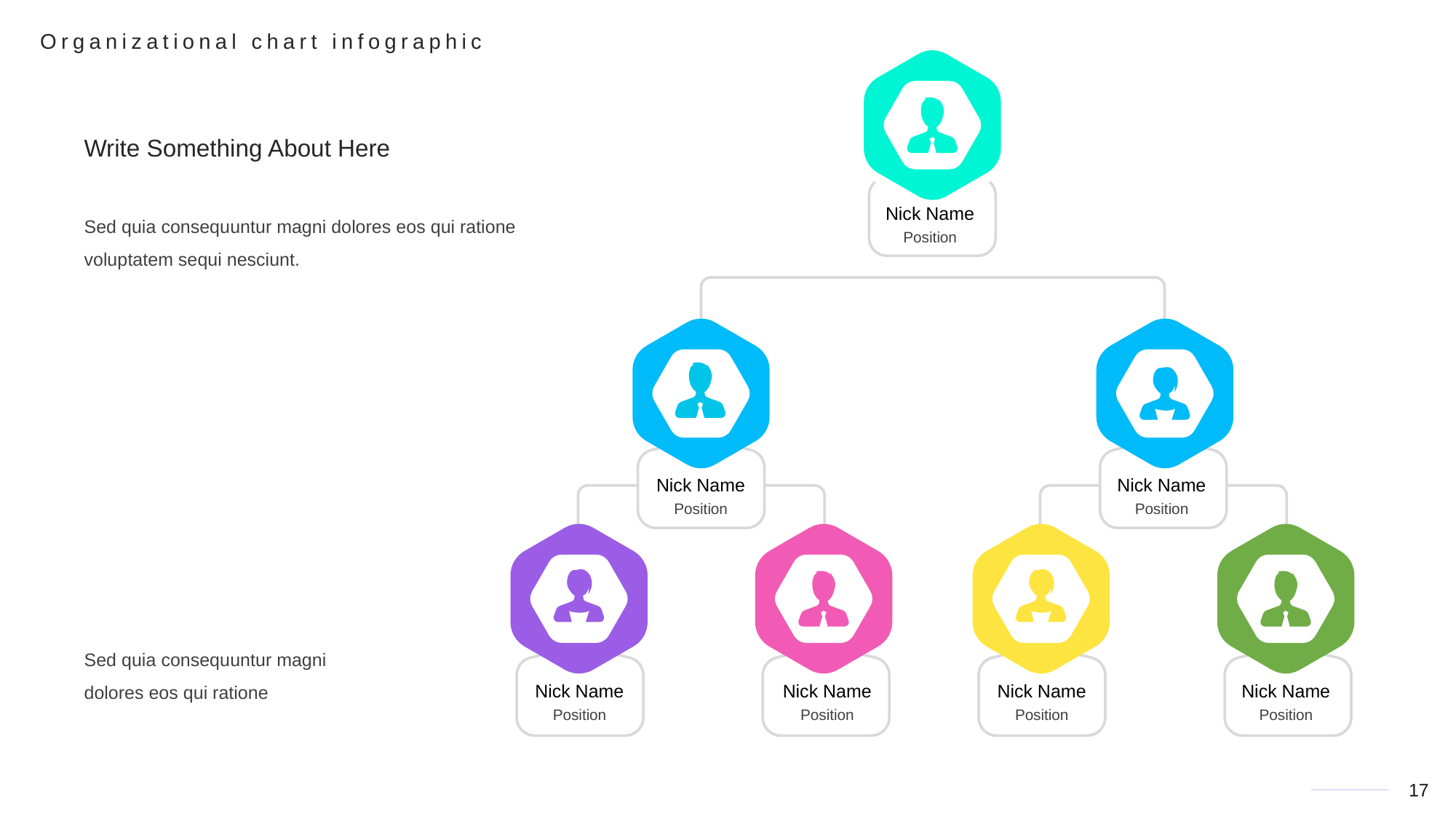

Write Something About Here

Nick Name
Sed quia consequuntur magni dolores eos qui ratione voluptatem sequi nesciunt.
Position

Nick Name
Nick Name

Position
Position

Sed quia consequuntur magni dolores eos qui ratione

Nick Name
Nick Name
Nick Name
Nick Name
Position
Position
Position
Position